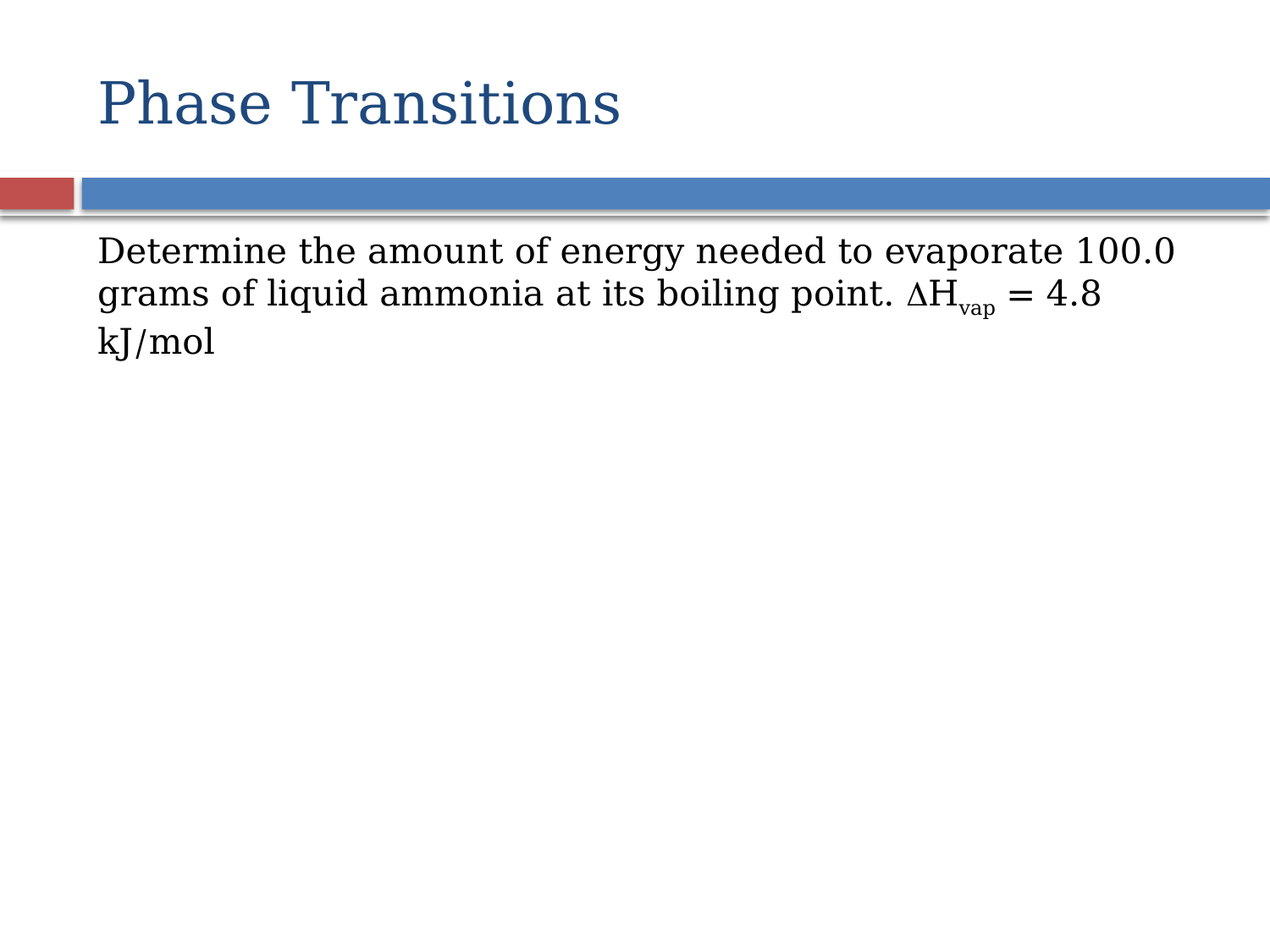

# Phase Transitions
Determine the amount of energy needed to evaporate 100.0 grams of liquid ammonia at its boiling point. ΔHvap = 4.8 kJ/mol